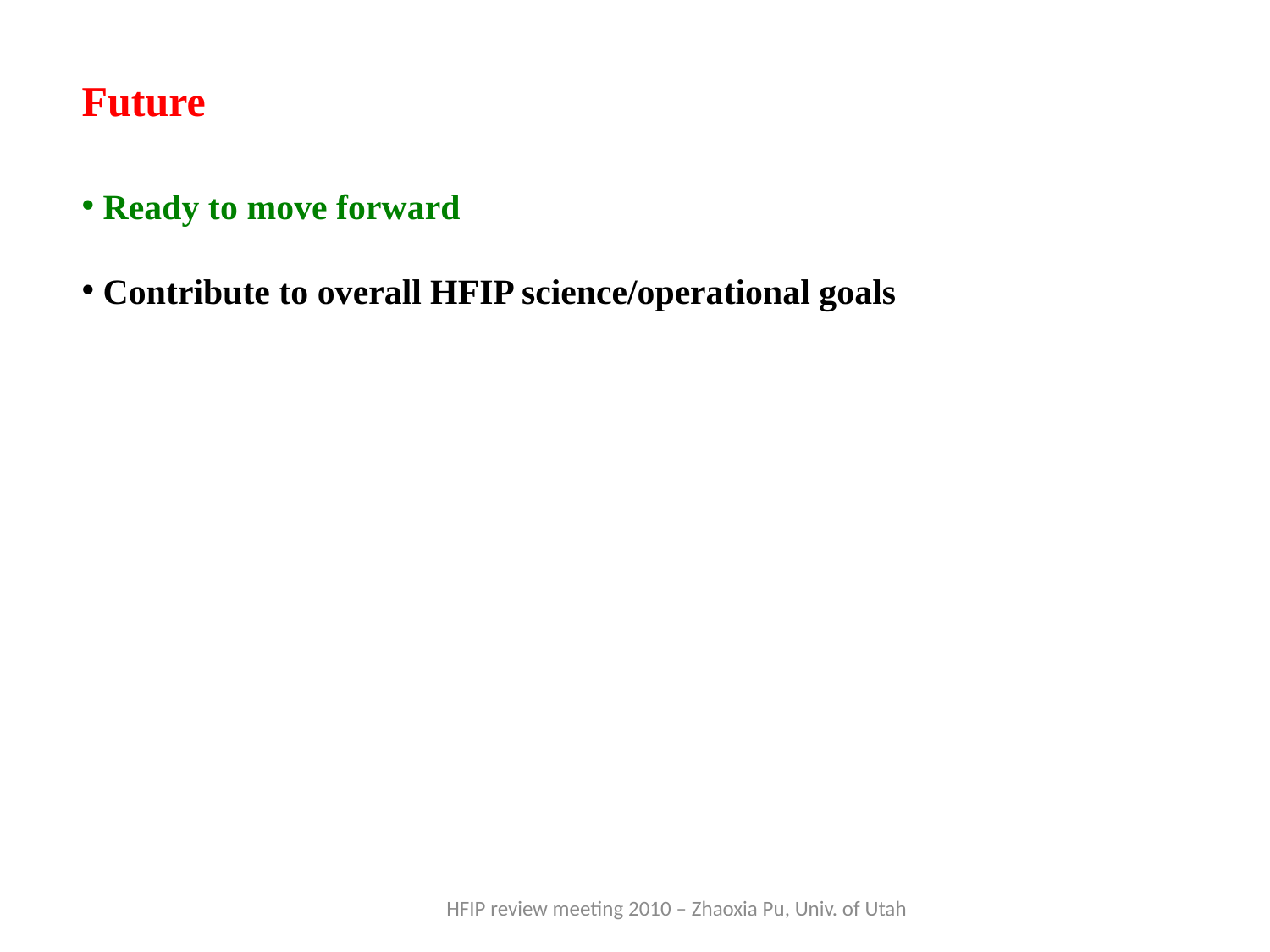

Future

 Ready to move forward

 Contribute to overall HFIP science/operational goals
HFIP review meeting 2010 – Zhaoxia Pu, Univ. of Utah